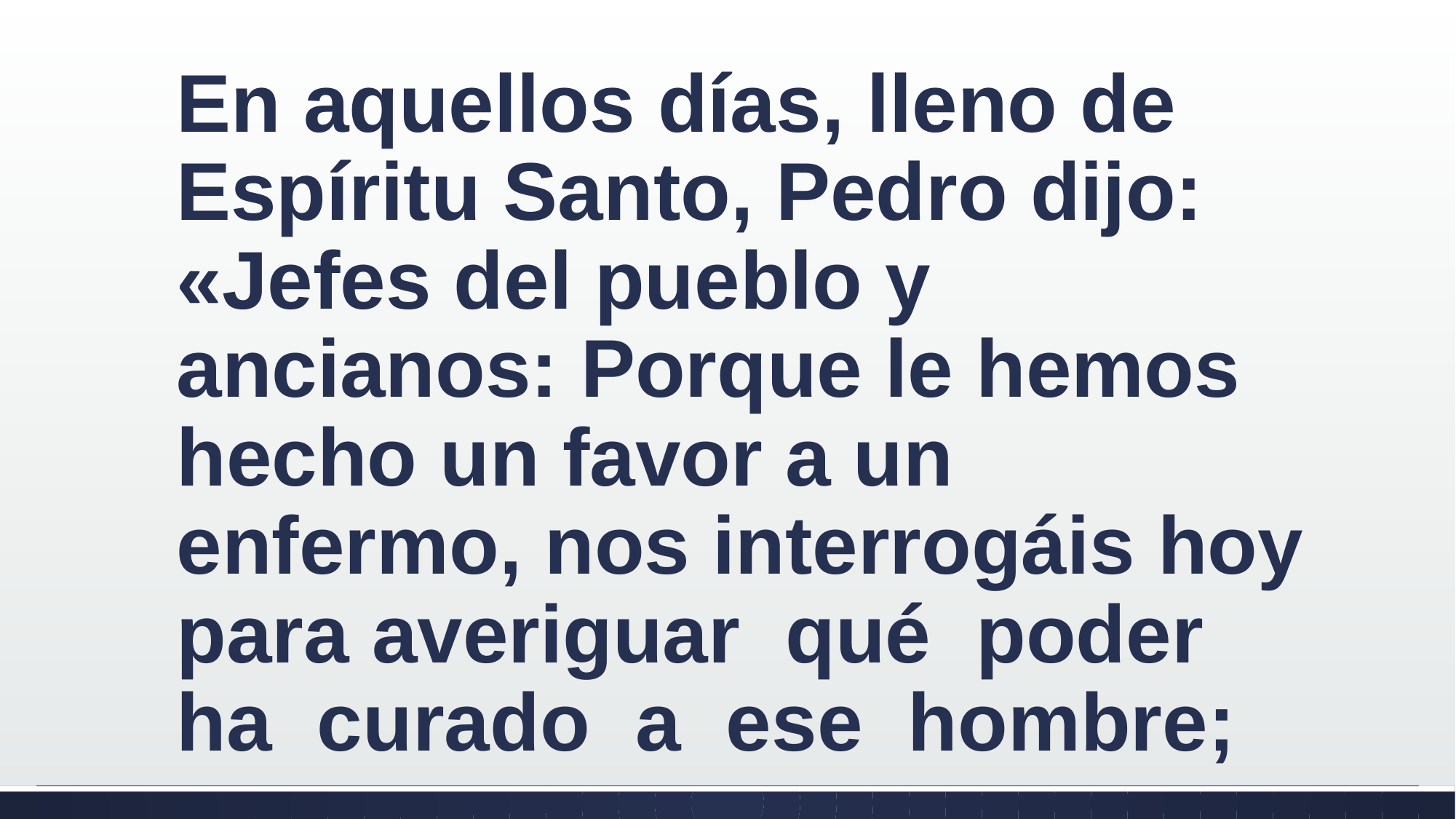

#
En aquellos días, lleno de Espíritu Santo, Pedro dijo: «Jefes del pueblo y ancianos: Porque le hemos hecho un favor a un enfermo, nos interrogáis hoy para averiguar  qué  poder  ha  curado  a  ese  hombre;